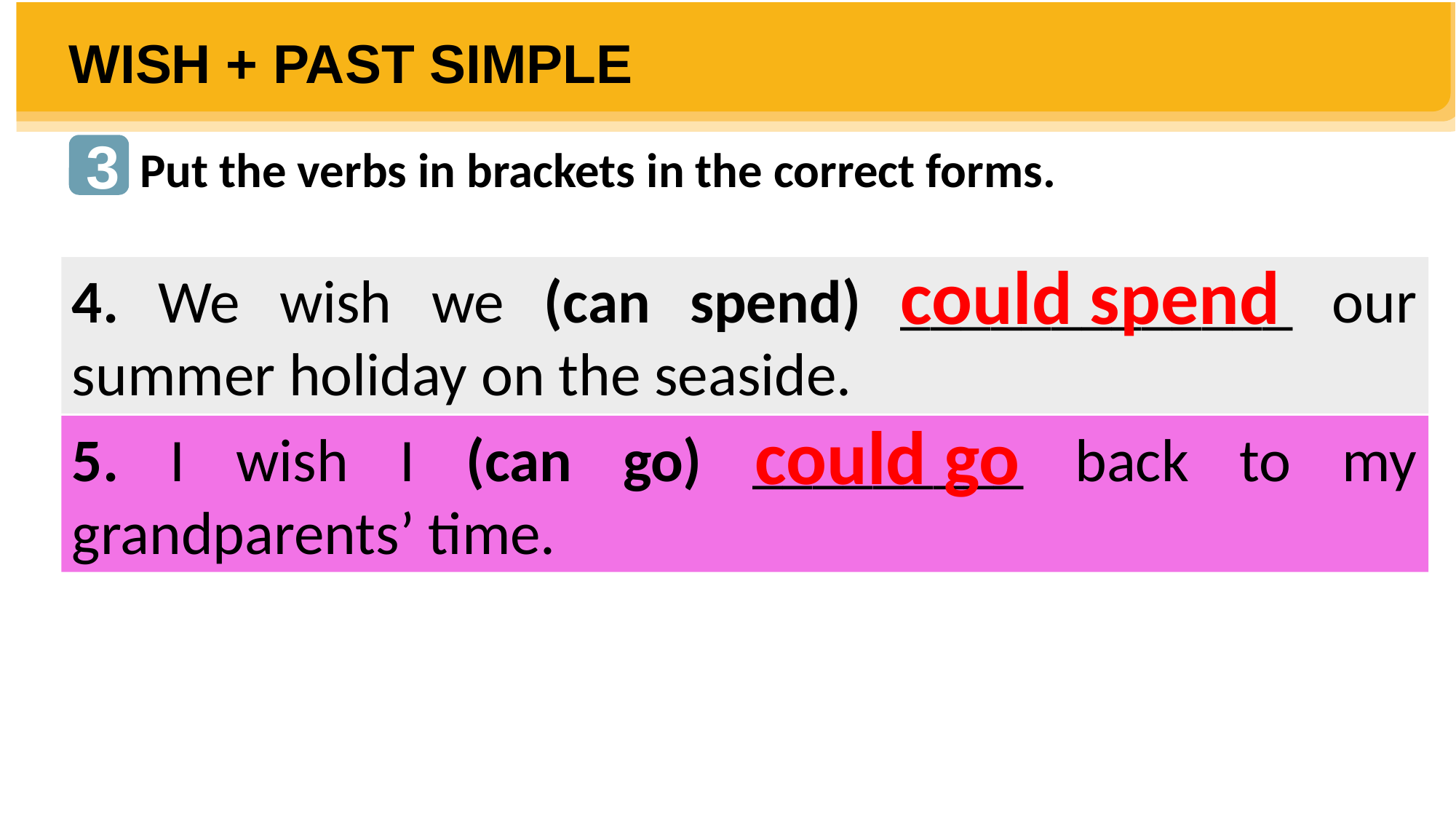

WISH + PAST SIMPLE
3
Put the verbs in brackets in the correct forms.

could spend
4. We wish we (can spend) _____________ our summer holiday on the seaside.
could go
5. I wish I (can go) _________ back to my grandparents’ time.
My sister Jane is very untidy. She and I share the same room, but I have to clean it every day. Whenever she’s at home, she lies in bed reading or playing computer games. She often puts her dirty clothes on my bed. I’d like to have my own room, but it’s impossible now.
I hope she can change her way one day.

Jenny, 14